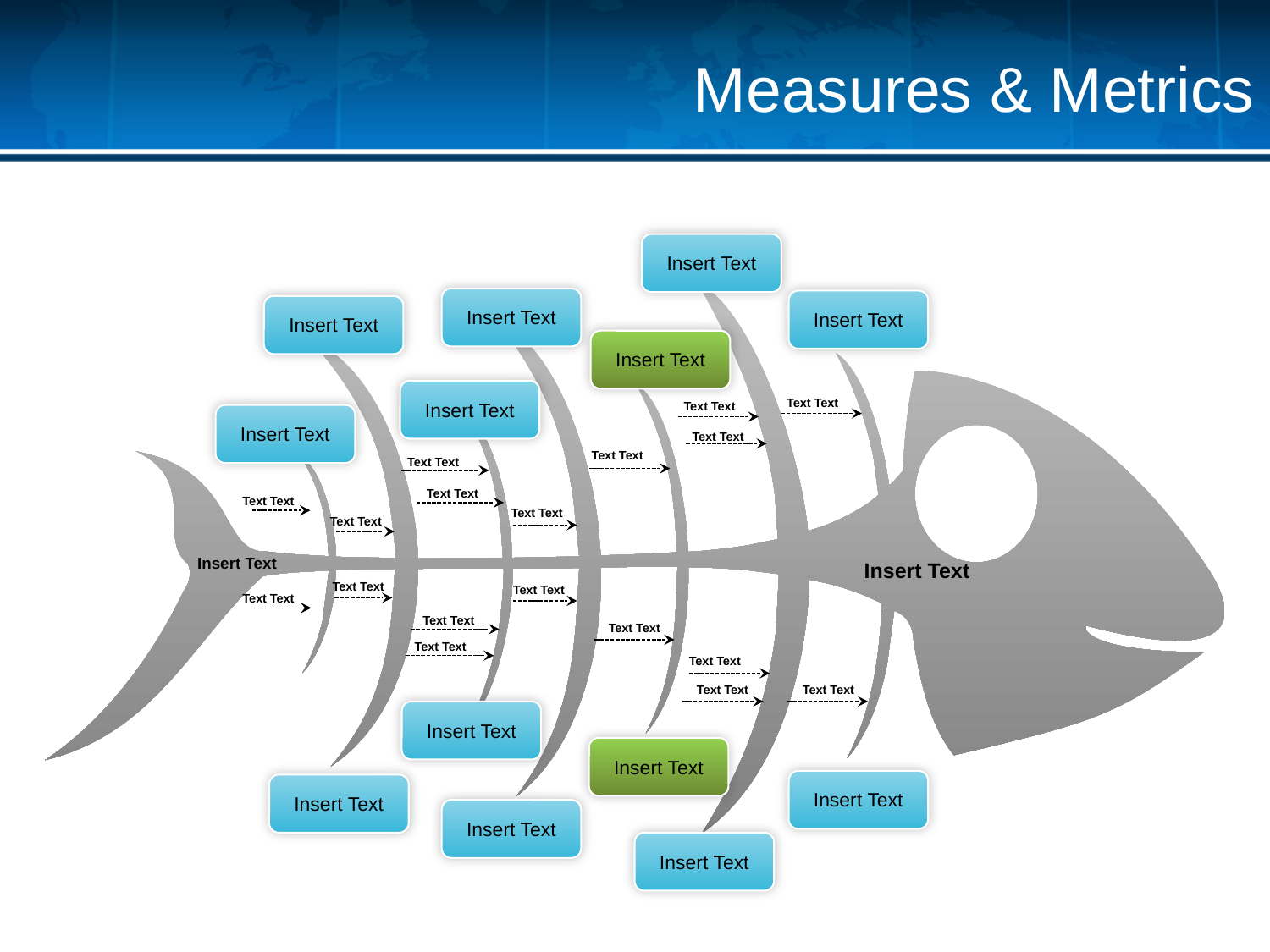

Measures & Metrics

Insert Text

Insert Text

Insert Text

Insert Text

Insert Text

Insert Text
Text Text
Text Text

Insert Text
Text Text
Text Text
Text Text
Text Text
Text Text
Text Text
Text Text
Insert Text
Insert Text
Text Text
Text Text
Text Text
Text Text
Text Text
Text Text
Text Text
Text Text
Text Text

Insert Text

Insert Text

Insert Text

Insert Text

Insert Text

Insert Text